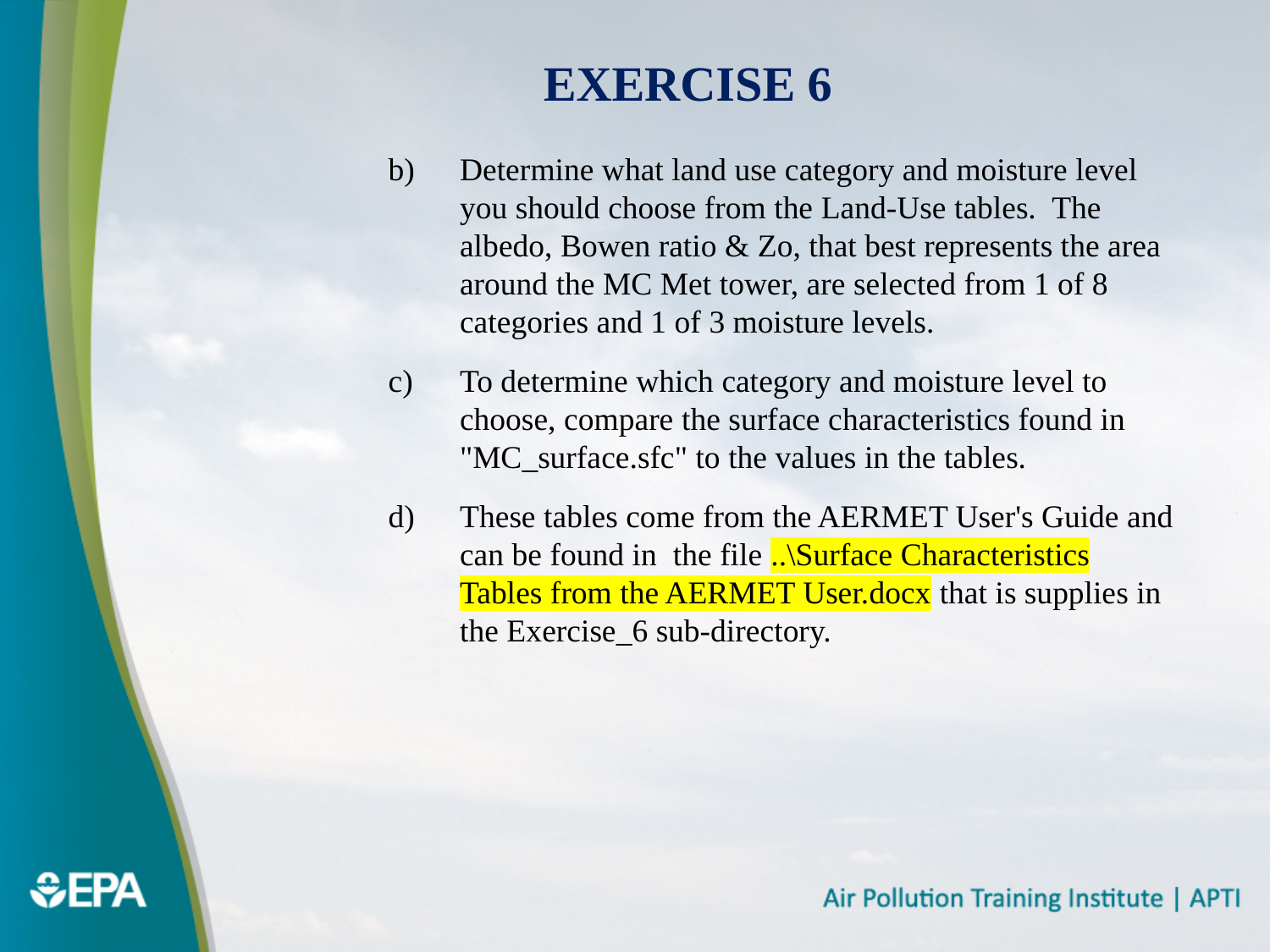

# Exercise 6
Determine what land use category and moisture level you should choose from the Land-Use tables.  The albedo, Bowen ratio & Zo, that best represents the area around the MC Met tower, are selected from 1 of 8 categories and 1 of 3 moisture levels.
To determine which category and moisture level to choose, compare the surface characteristics found in "MC_surface.sfc" to the values in the tables.
These tables come from the AERMET User's Guide and can be found in  the file ..\Surface Characteristics Tables from the AERMET User.docx that is supplies in the Exercise_6 sub-directory.